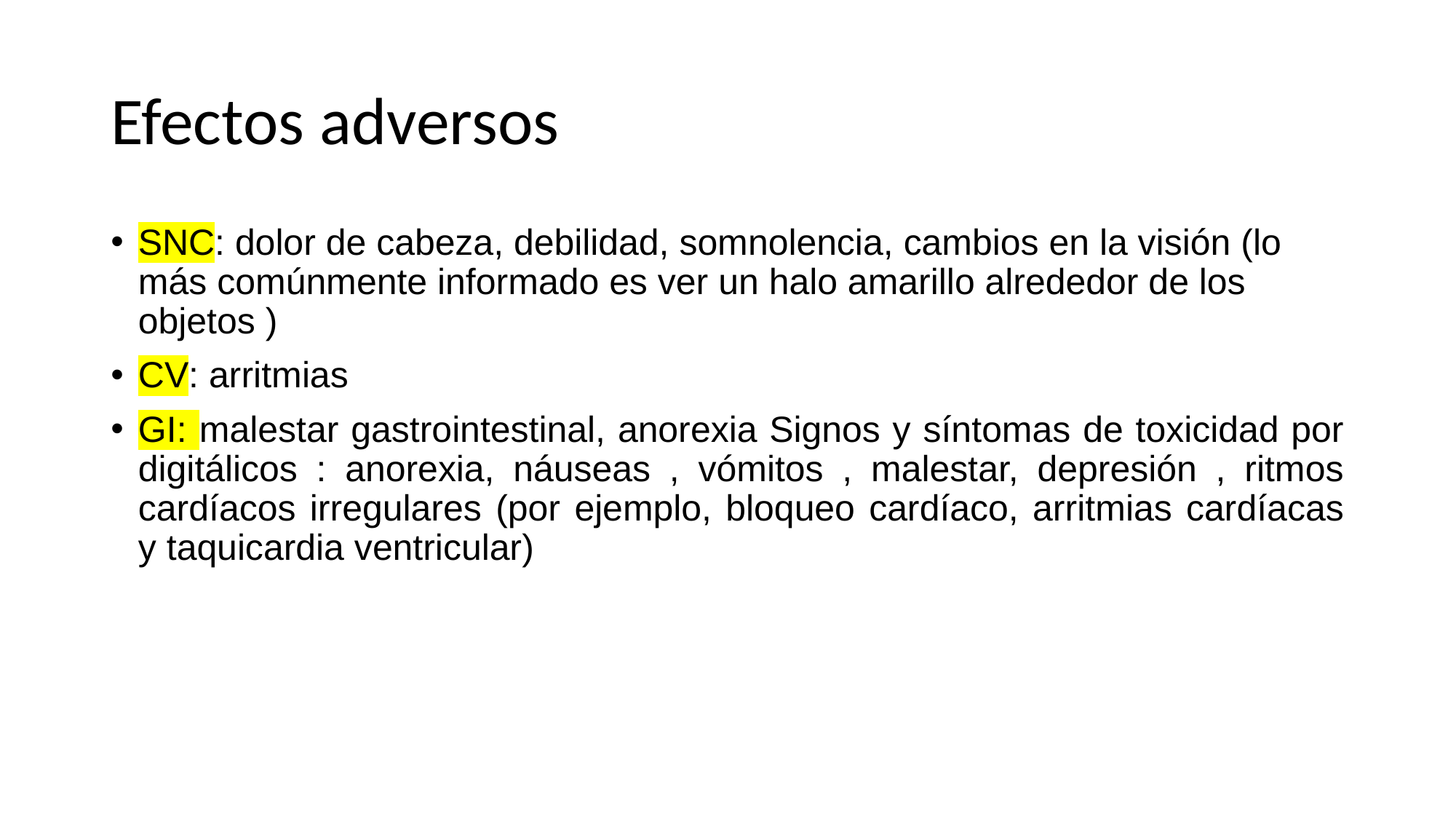

# Efectos adversos
SNC: dolor de cabeza, debilidad, somnolencia, cambios en la visión (lo más comúnmente informado es ver un halo amarillo alrededor de los objetos )
CV: arritmias
GI: malestar gastrointestinal, anorexia Signos y síntomas de toxicidad por digitálicos : anorexia, náuseas , vómitos , malestar, depresión , ritmos cardíacos irregulares (por ejemplo, bloqueo cardíaco, arritmias cardíacas y taquicardia ventricular)